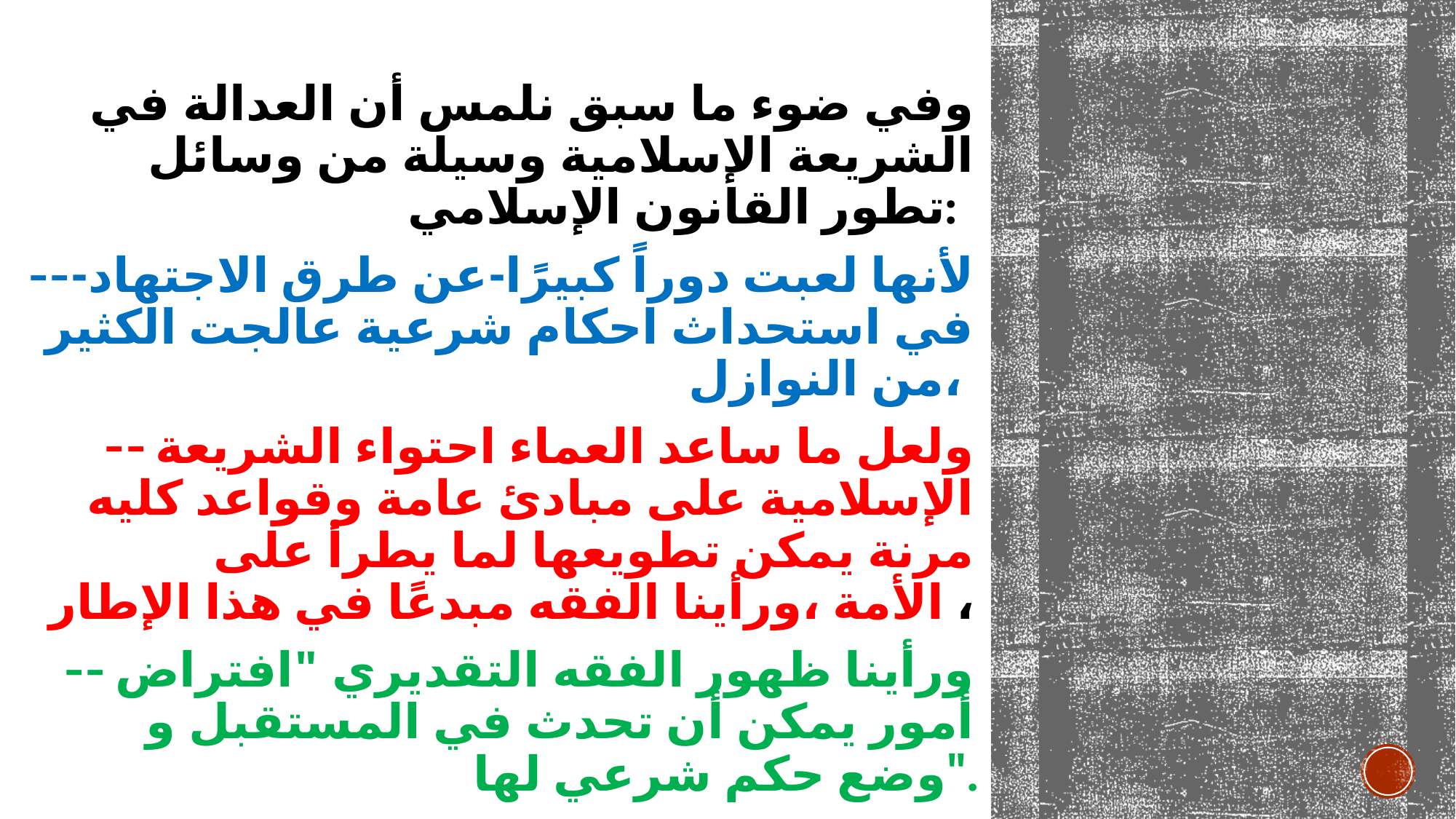

وفي ضوء ما سبق نلمس أن العدالة في الشريعة الإسلامية وسيلة من وسائل تطور القانون الإسلامي:
--لأنها لعبت دوراً كبيرًا-عن طرق الاجتهاد-في استحداث احكام شرعية عالجت الكثير من النوازل،
-- ولعل ما ساعد العماء احتواء الشريعة الإسلامية على مبادئ عامة وقواعد كليه مرنة يمكن تطويعها لما يطرأ على الأمة ،ورأينا الفقه مبدعًا في هذا الإطار ،
-- ورأينا ظهور الفقه التقديري "افتراض أمور يمكن أن تحدث في المستقبل و وضع حكم شرعي لها".